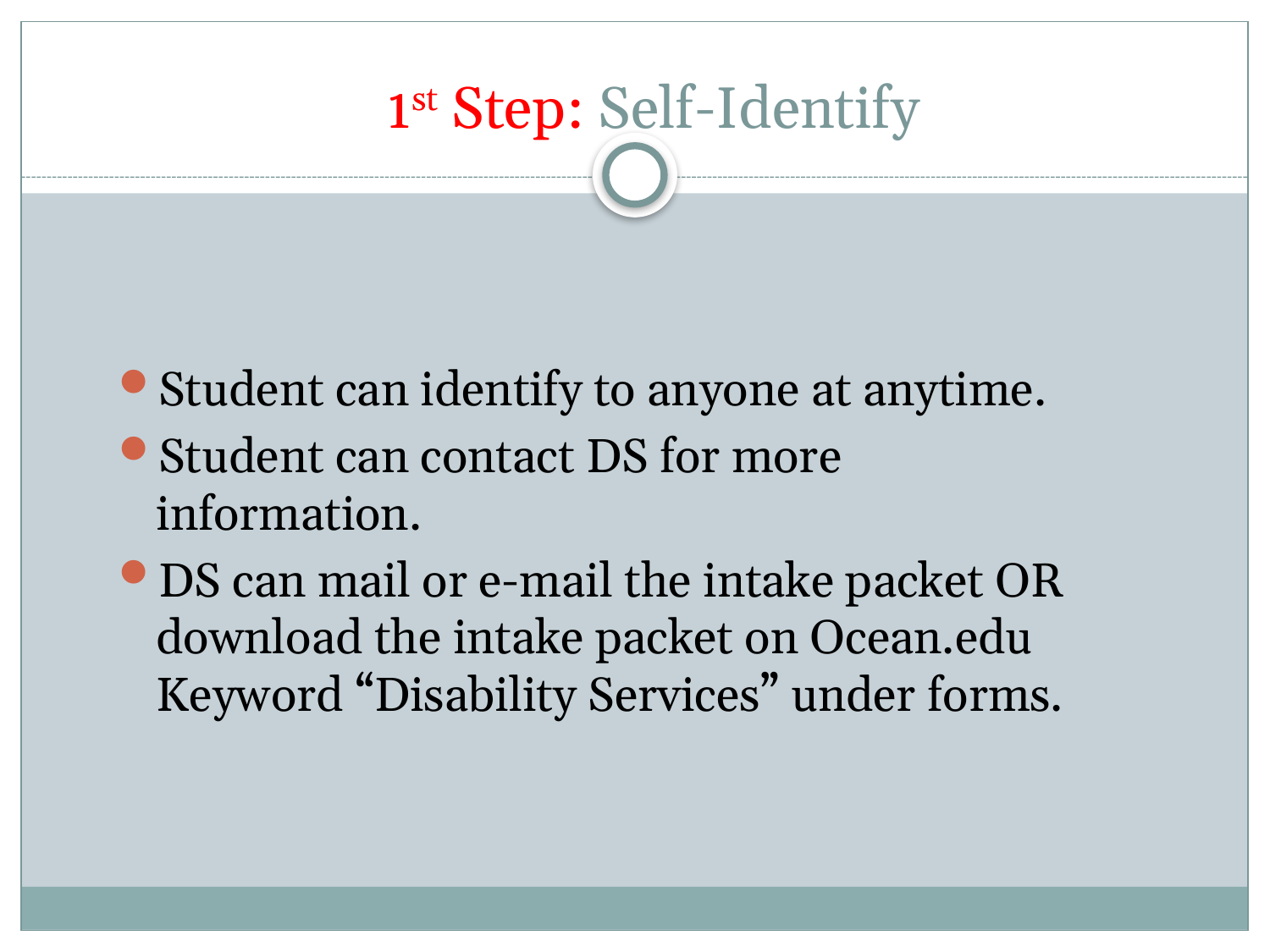

# 1st Step: Self-Identify

Student can identify to anyone at anytime.
Student can contact DS for more information.
DS can mail or e-mail the intake packet OR download the intake packet on Ocean.edu Keyword “Disability Services” under forms.